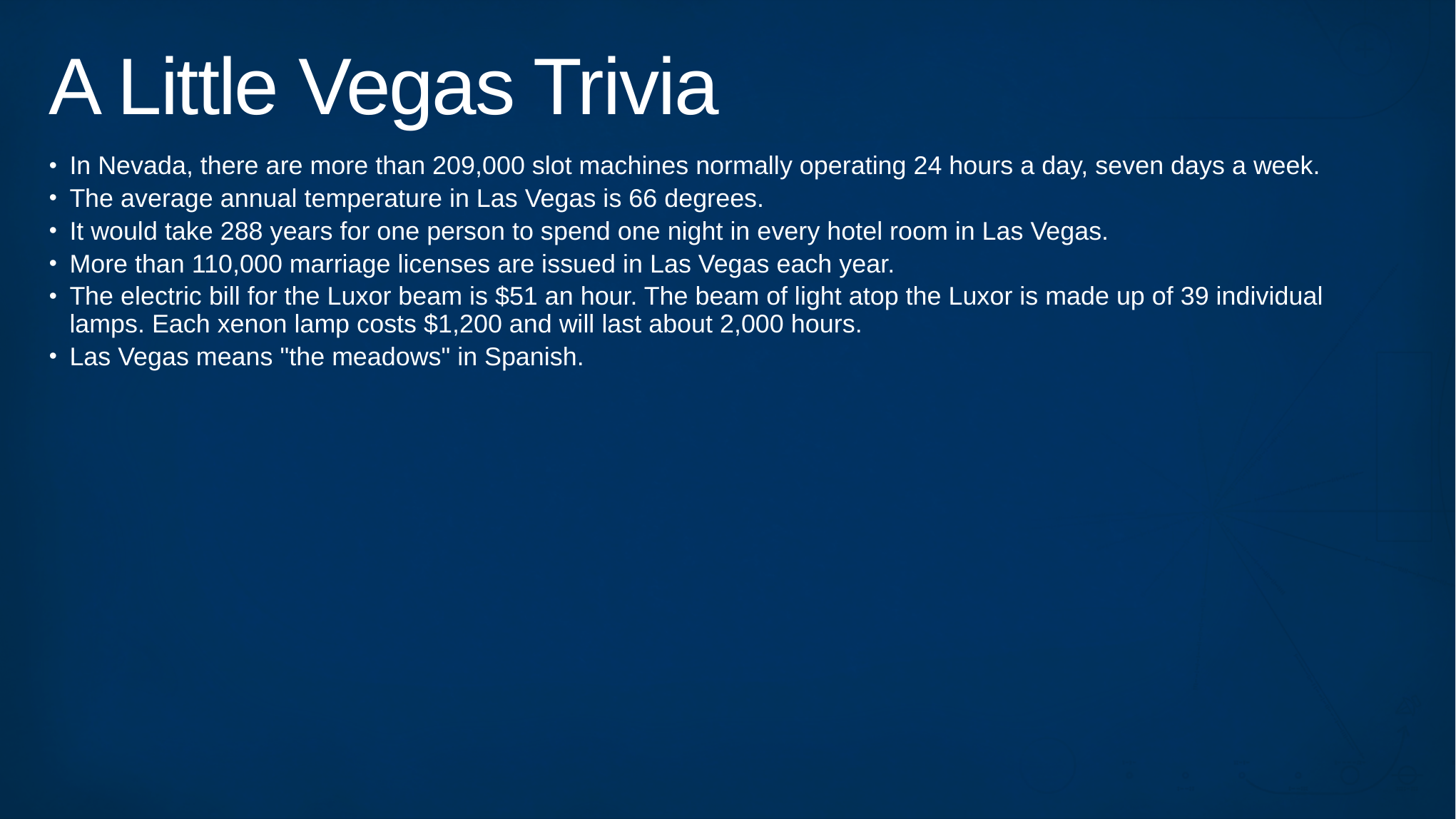

# A Little Vegas Trivia
In Nevada, there are more than 209,000 slot machines normally operating 24 hours a day, seven days a week.
The average annual temperature in Las Vegas is 66 degrees.
It would take 288 years for one person to spend one night in every hotel room in Las Vegas.
More than 110,000 marriage licenses are issued in Las Vegas each year.
The electric bill for the Luxor beam is $51 an hour. The beam of light atop the Luxor is made up of 39 individual lamps. Each xenon lamp costs $1,200 and will last about 2,000 hours.
Las Vegas means "the meadows" in Spanish.